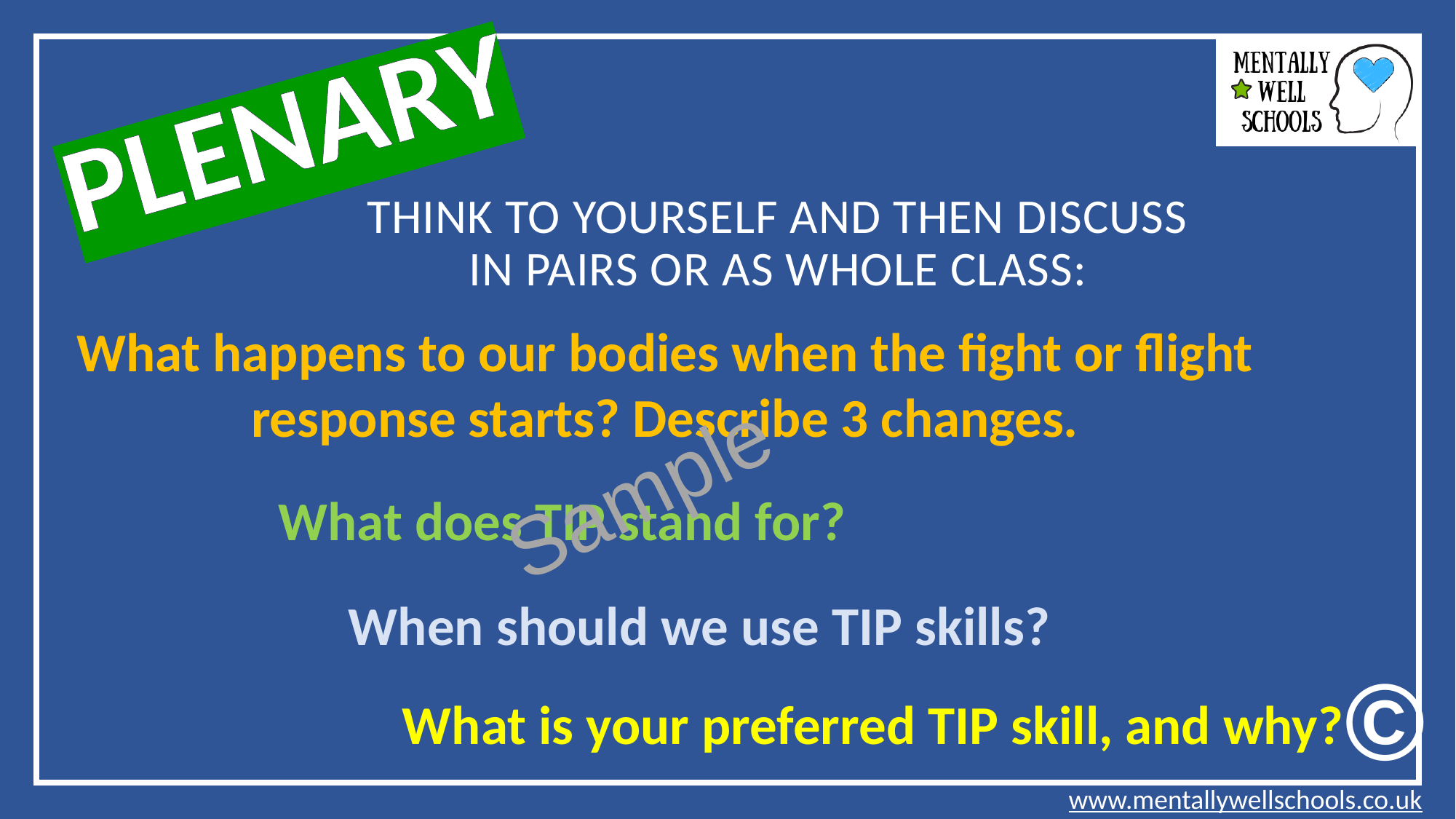

# PLENARY
Think to yourself and then discuss in pairs or as whole class:
What happens to our bodies when the fight or flight response starts? Describe 3 changes.
Sample
What does TIP stand for?

When should we use TIP skills?
©
What is your preferred TIP skill, and why?
www.mentallywellschools.co.uk